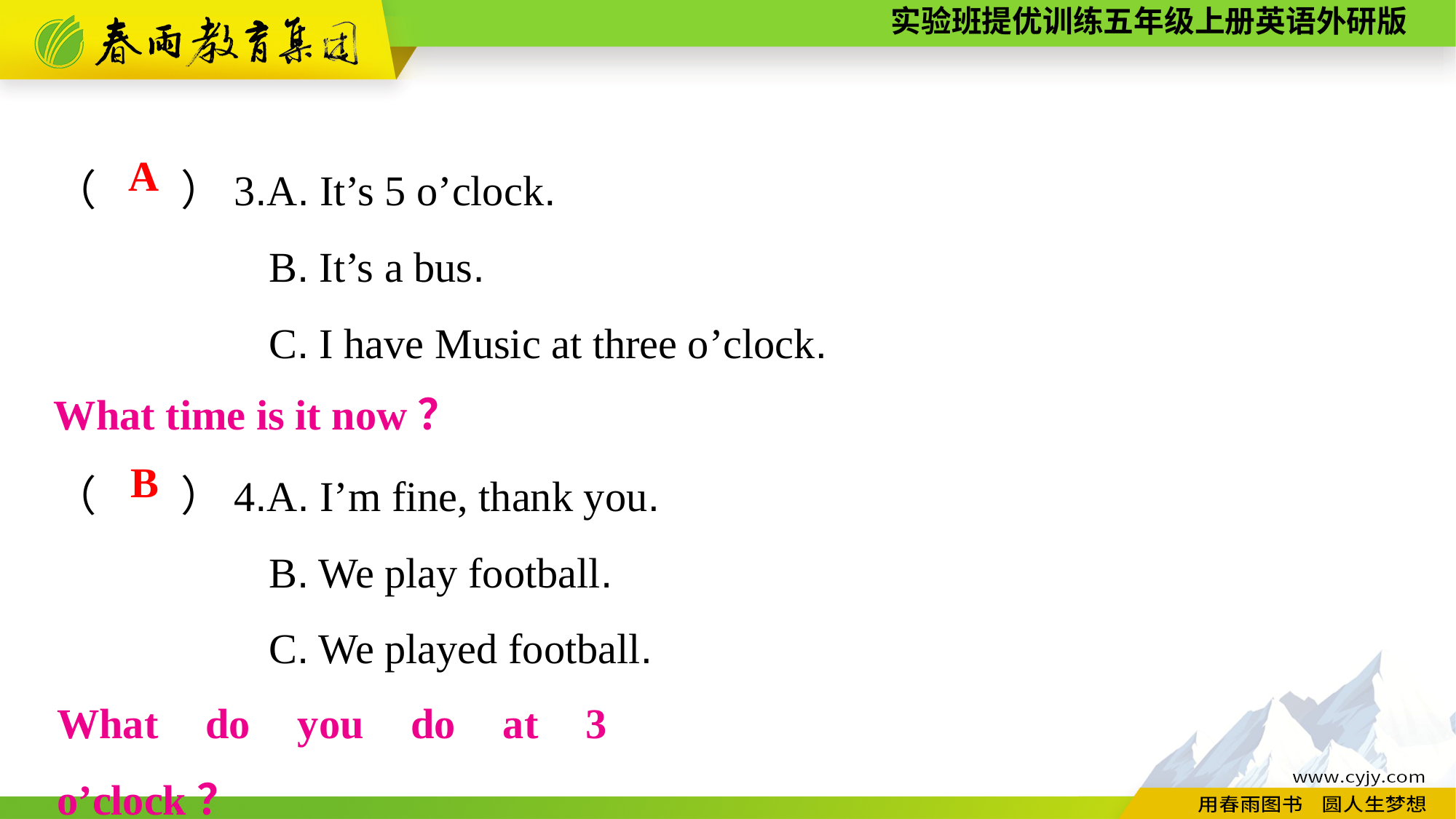

（　　）3.A. It’s 5 o’clock.
B. It’s a bus.
C. I have Music at three o’clock.

（　　）4.A. I’m fine, thank you.
B. We play football.
C. We played football.
A
What time is it now？
B
What do you do at 3 o’clock？